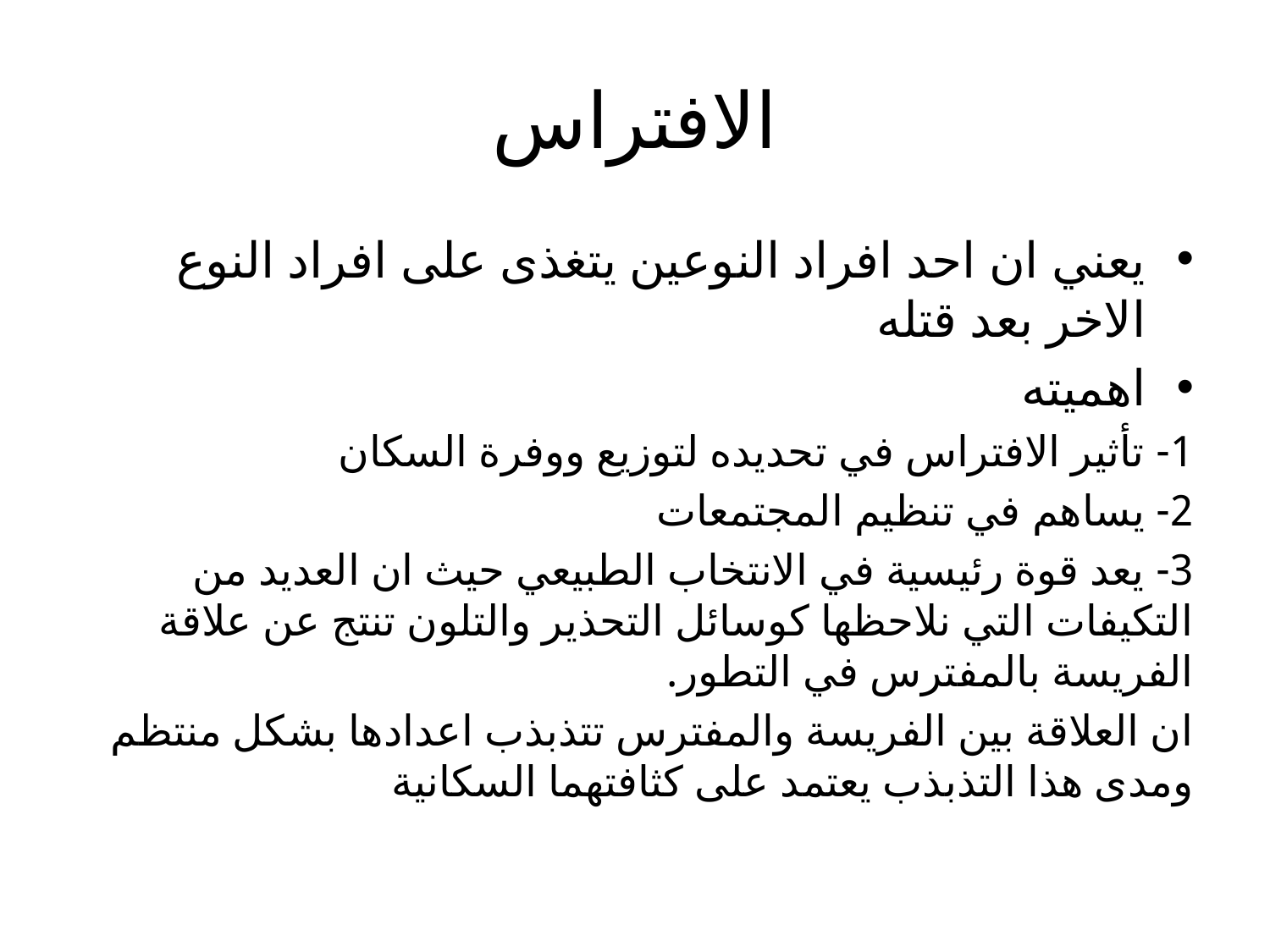

# الافتراس
يعني ان احد افراد النوعين يتغذى على افراد النوع الاخر بعد قتله
اهميته
1- تأثير الافتراس في تحديده لتوزيع ووفرة السكان
2- يساهم في تنظيم المجتمعات
3- يعد قوة رئيسية في الانتخاب الطبيعي حيث ان العديد من التكيفات التي نلاحظها كوسائل التحذير والتلون تنتج عن علاقة الفريسة بالمفترس في التطور.
ان العلاقة بين الفريسة والمفترس تتذبذب اعدادها بشكل منتظم ومدى هذا التذبذب يعتمد على كثافتهما السكانية